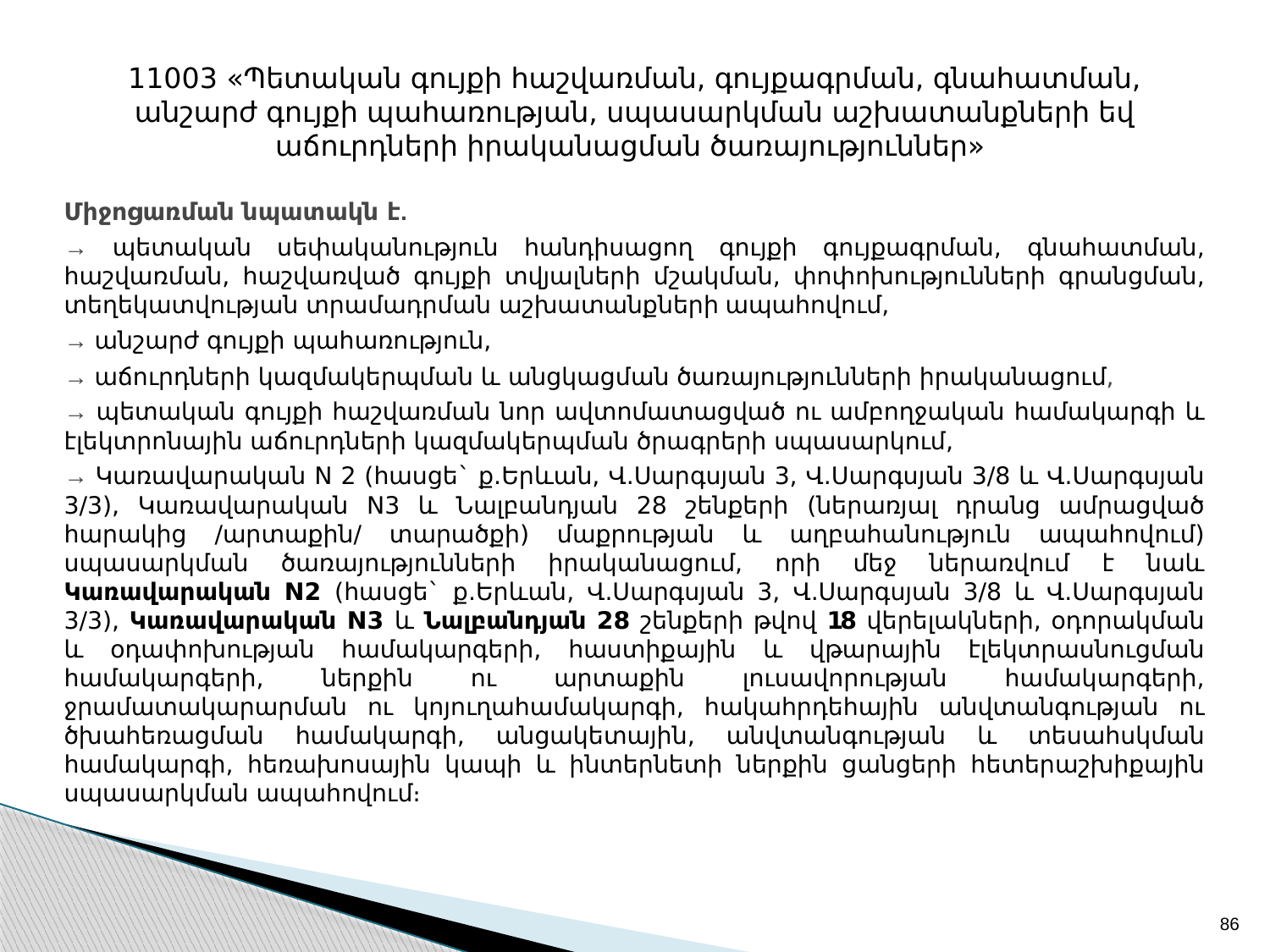

# 11003 «Պետական գույքի հաշվառման, գույքագրման, գնահատման, անշարժ գույքի պահառության, սպասարկման աշխատանքների եվ աճուրդների իրականացման ծառայություններ»
Միջոցառման նպատակն է.
→ պետական սեփականություն հանդիսացող գույքի գույքագրման, գնահատման, հաշվառման, հաշվառված գույքի տվյալների մշակման, փոփոխությունների գրանցման, տեղեկատվության տրամադրման աշխատանքների ապահովում,
→ անշարժ գույքի պահառություն,
→ աճուրդների կազմակերպման և անցկացման ծառայությունների իրականացում,
→ պետական գույքի հաշվառման նոր ավտոմատացված ու ամբողջական համակարգի և էլեկտրոնային աճուրդների կազմակերպման ծրագրերի սպասարկում,
→ Կառավարական N 2 (հասցե` ք.Երևան, Վ.Սարգսյան 3, Վ.Սարգսյան 3/8 և Վ.Սարգսյան 3/3), Կառավարական N3 և Նալբանդյան 28 շենքերի (ներառյալ դրանց ամրացված հարակից /արտաքին/ տարածքի) մաքրության և աղ­բա­հա­նություն ապահովում) սպասարկման ծառայությունների իրականացում, որի մեջ ներառվում է նաև Կառավարական N2 (հասցե` ք.Երևան, Վ.Սարգսյան 3, Վ.Սարգսյան 3/8 և Վ.Սարգսյան 3/3), Կառավարական N3 և Նալբանդյան 28 շենքերի թվով 18 վերելակների, օդորակման և օդափոխության համակարգերի, հաստիքային և վթարային էլեկտրասնուցման համակարգերի, ներքին ու արտաքին լուսավորության համակարգերի, ջրամատակարարման ու կոյուղահամակարգի, հակահրդեհային անվտանգության ու ծխահեռացման համակարգի, անցակետային, անվտանգության և տեսահսկման համակարգի, հեռախոսային կապի և ինտերնետի ներքին ցանցերի հետերաշխիքային սպասարկման ապահովում։
86